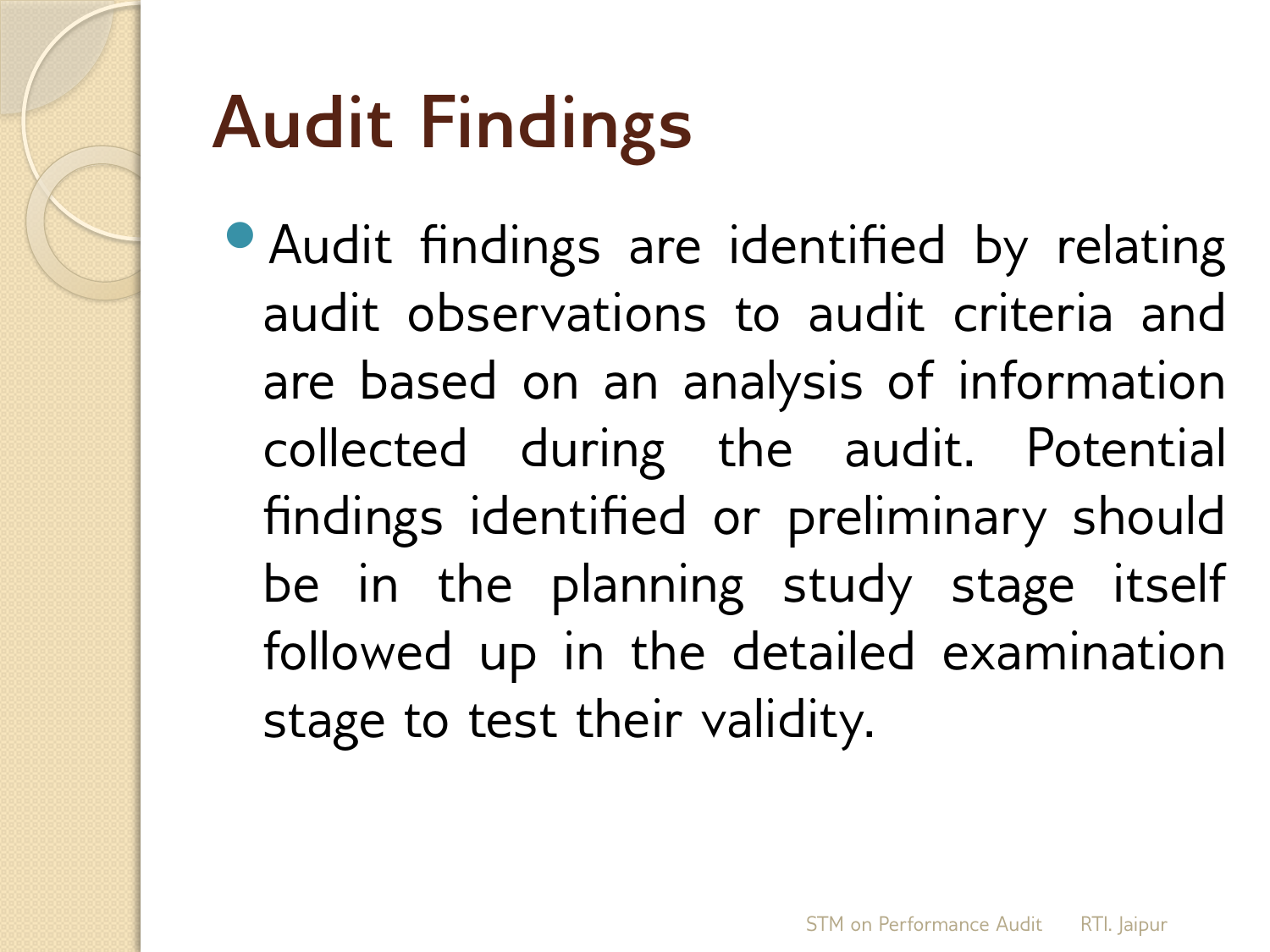

# Audit Findings
Audit findings are identified by relating audit observations to audit criteria and are based on an analysis of information collected during the audit. Potential findings identified or preliminary should be in the planning study stage itself followed up in the detailed examination stage to test their validity.

STM on Performance Audit      RTI. Jaipur